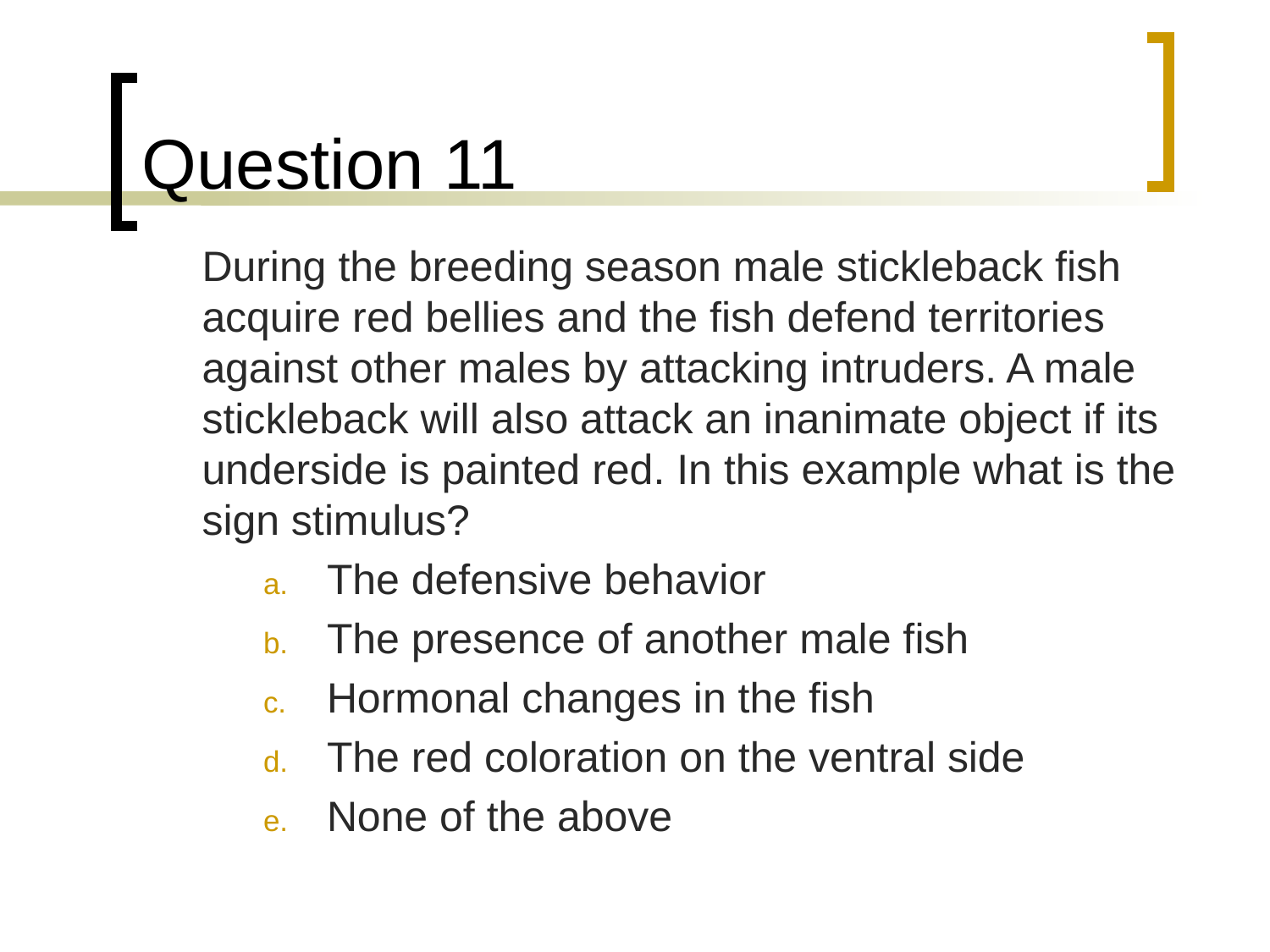

# Question 11
	During the breeding season male stickleback fish acquire red bellies and the fish defend territories against other males by attacking intruders. A male stickleback will also attack an inanimate object if its underside is painted red. In this example what is the sign stimulus?
The defensive behavior
The presence of another male fish
Hormonal changes in the fish
The red coloration on the ventral side
None of the above